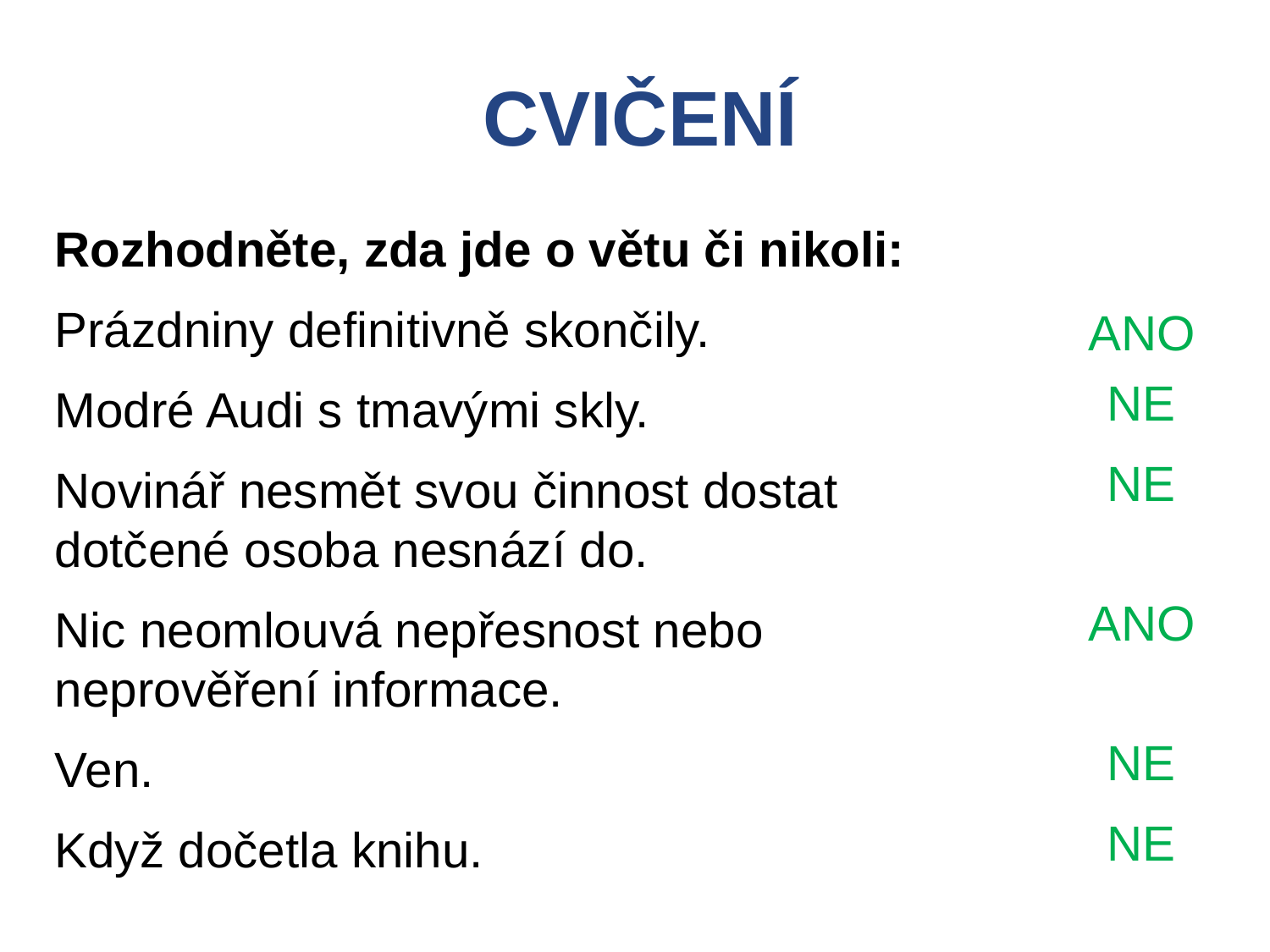

CVIČENÍ
Rozhodněte, zda jde o větu či nikoli:
Prázdniny definitivně skončily.
Modré Audi s tmavými skly.
Novinář nesmět svou činnost dostat dotčené osoba nesnází do.
Nic neomlouvá nepřesnost nebo neprověření informace.
Ven.
Když dočetla knihu.

ANO
NE
NE
ANO
NE
NE